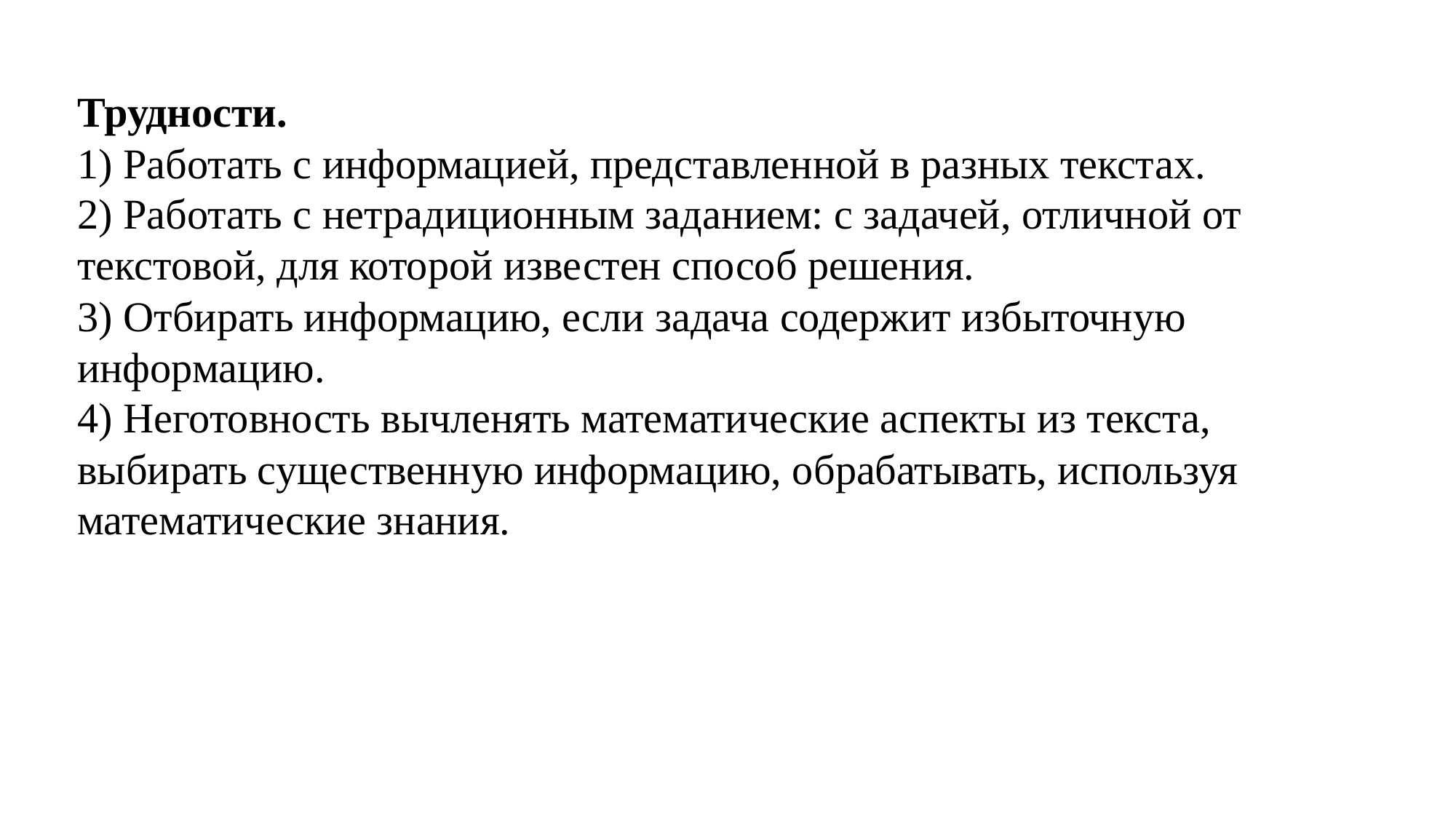

Трудности.
1) Работать с информацией, представленной в разных текстах.
2) Работать с нетрадиционным заданием: с задачей, отличной от текстовой, для которой известен способ решения.
3) Отбирать информацию, если задача содержит избыточную информацию.
4) Неготовность вычленять математические аспекты из текста, выбирать существенную информацию, обрабатывать, используя математические знания.